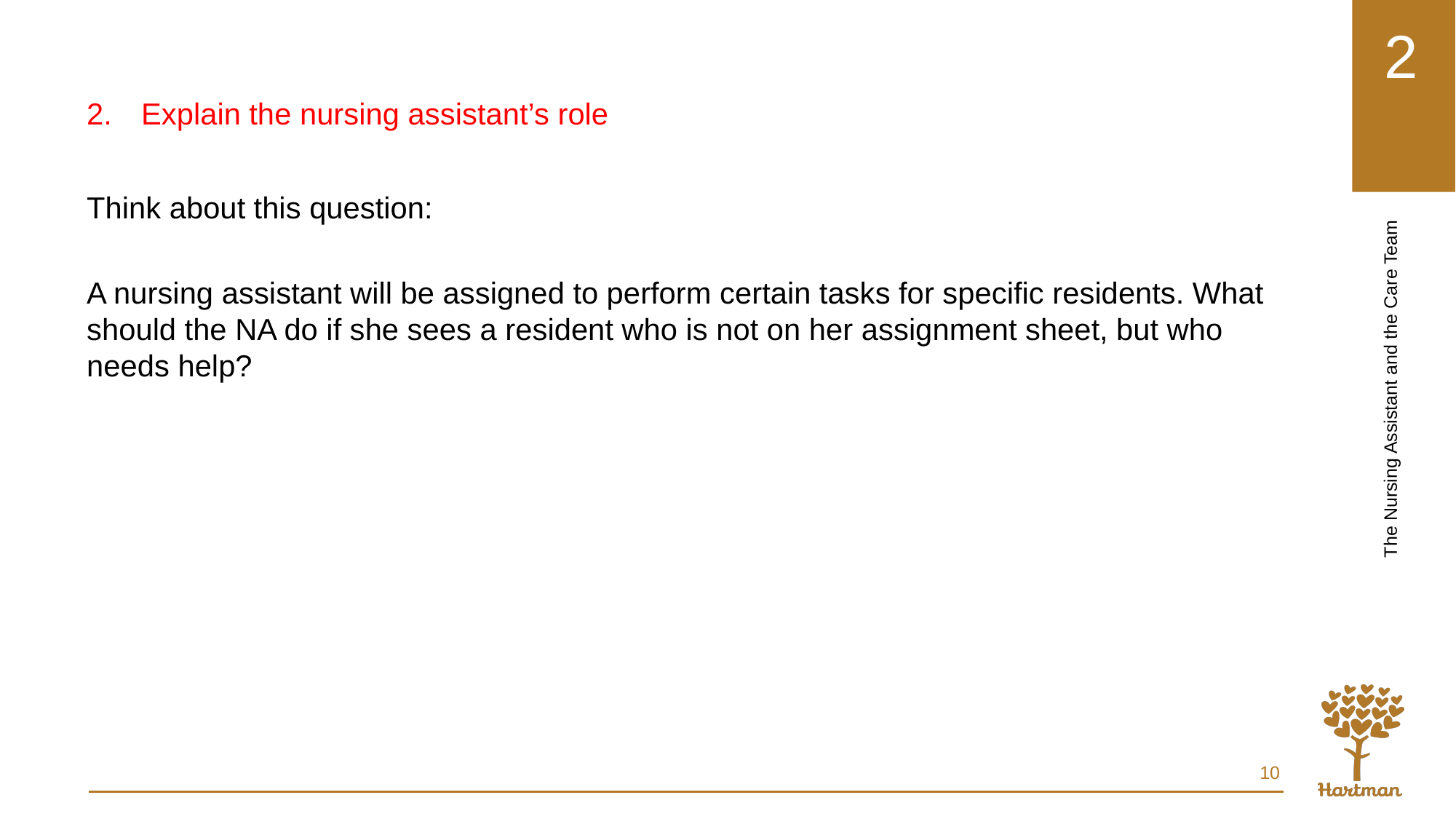

Explain the nursing assistant’s role

Think about this question:

A nursing assistant will be assigned to perform certain tasks for specific residents. What should the NA do if she sees a resident who is not on her assignment sheet, but who needs help?

10